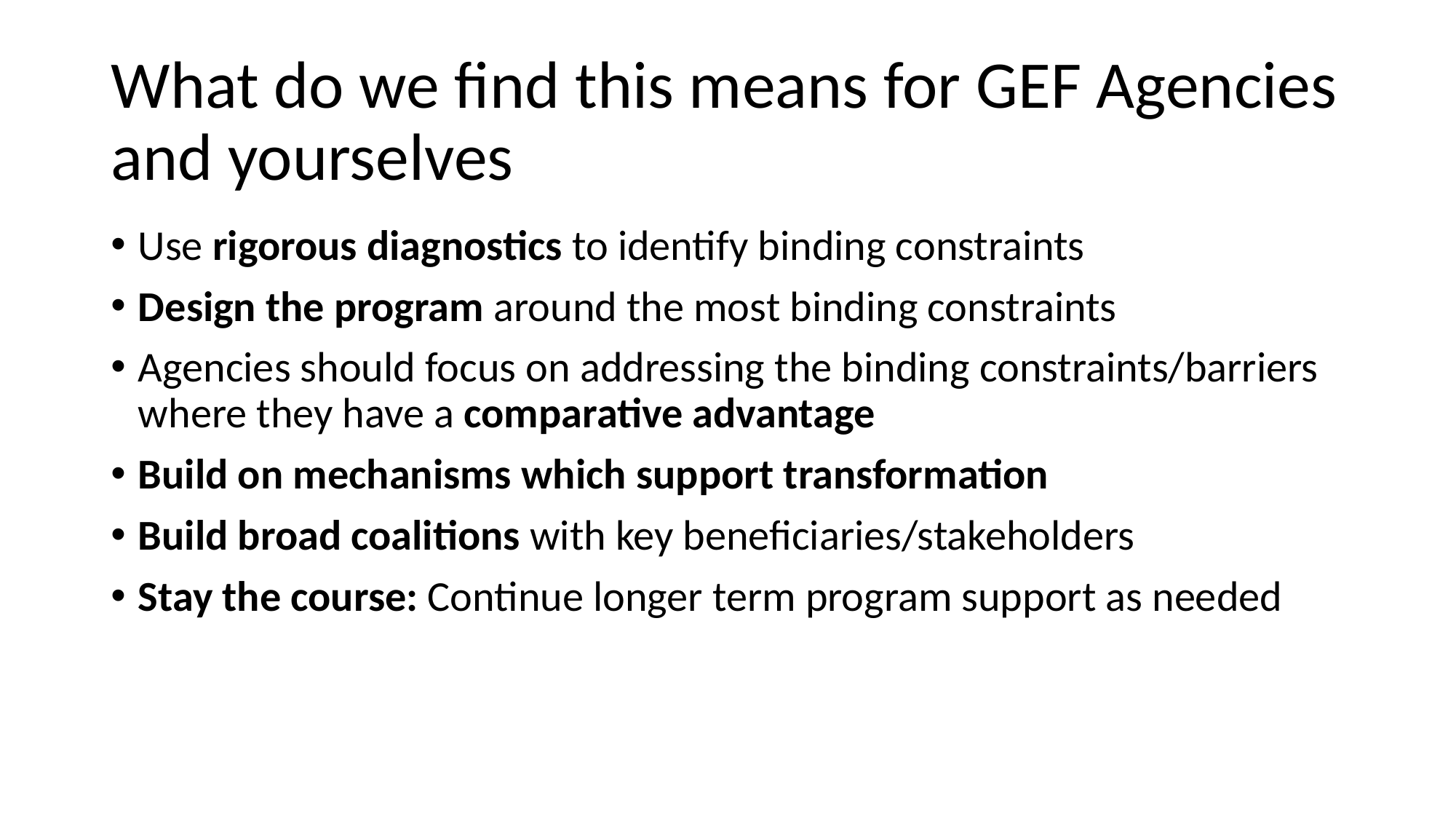

# What do we find this means for GEF Agencies and yourselves
Use rigorous diagnostics to identify binding constraints
Design the program around the most binding constraints
Agencies should focus on addressing the binding constraints/barriers where they have a comparative advantage
Build on mechanisms which support transformation
Build broad coalitions with key beneficiaries/stakeholders
Stay the course: Continue longer term program support as needed